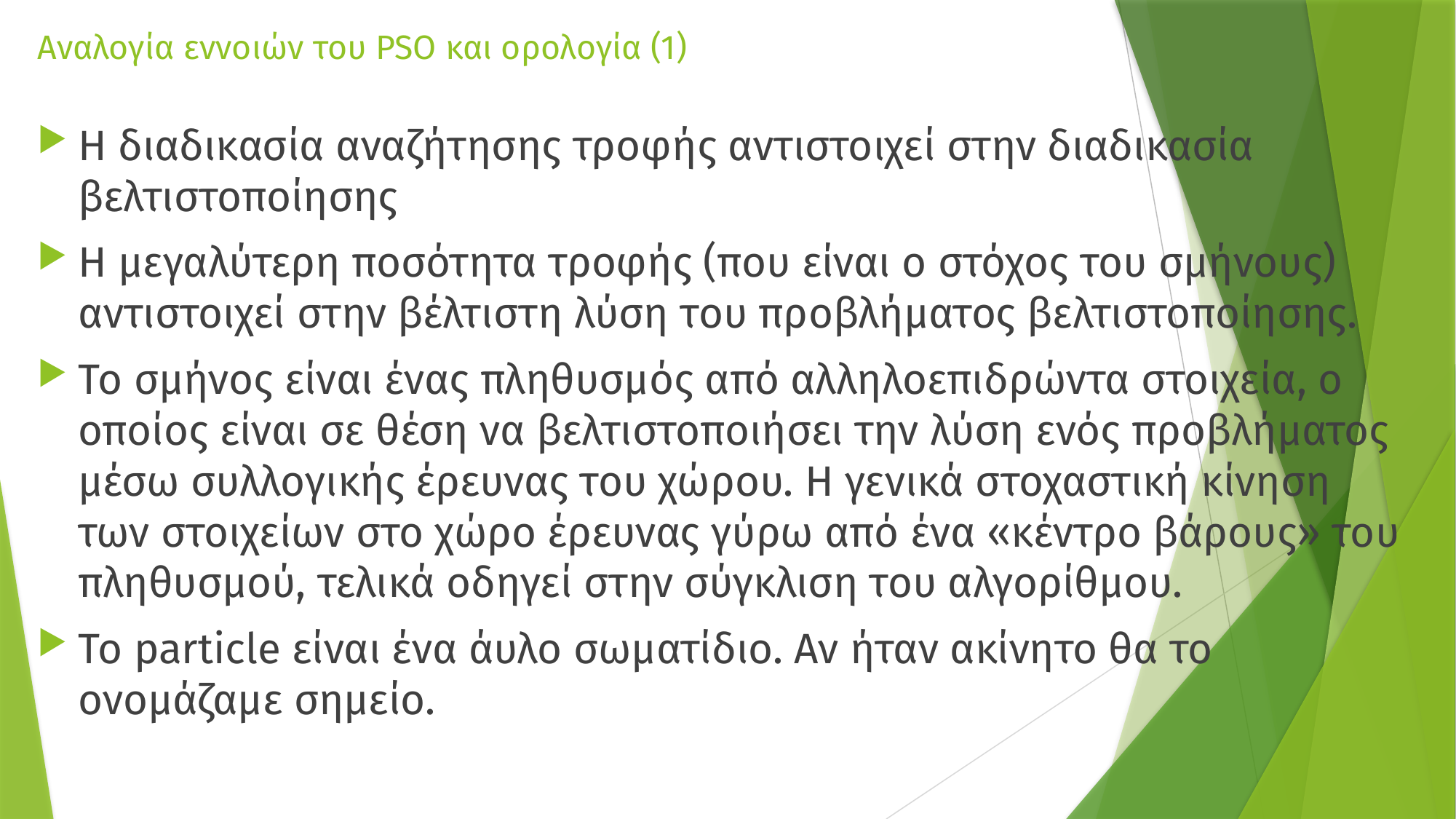

# Αναλογία εννοιών του PSO και ορολογία (1)
Η διαδικασία αναζήτησης τροφής αντιστοιχεί στην διαδικασία βελτιστοποίησης
Η μεγαλύτερη ποσότητα τροφής (που είναι ο στόχος του σμήνους) αντιστοιχεί στην βέλτιστη λύση του προβλήματος βελτιστοποίησης.
Το σμήνος είναι ένας πληθυσμός από αλληλοεπιδρώντα στοιχεία, ο οποίος είναι σε θέση να βελτιστοποιήσει την λύση ενός προβλήματος μέσω συλλογικής έρευνας του χώρου. Η γενικά στοχαστική κίνηση των στοιχείων στο χώρο έρευνας γύρω από ένα «κέντρο βάρους» του πληθυσμού, τελικά οδηγεί στην σύγκλιση του αλγορίθμου.
Το particle είναι ένα άυλο σωματίδιο. Αν ήταν ακίνητο θα το ονομάζαμε σημείο.